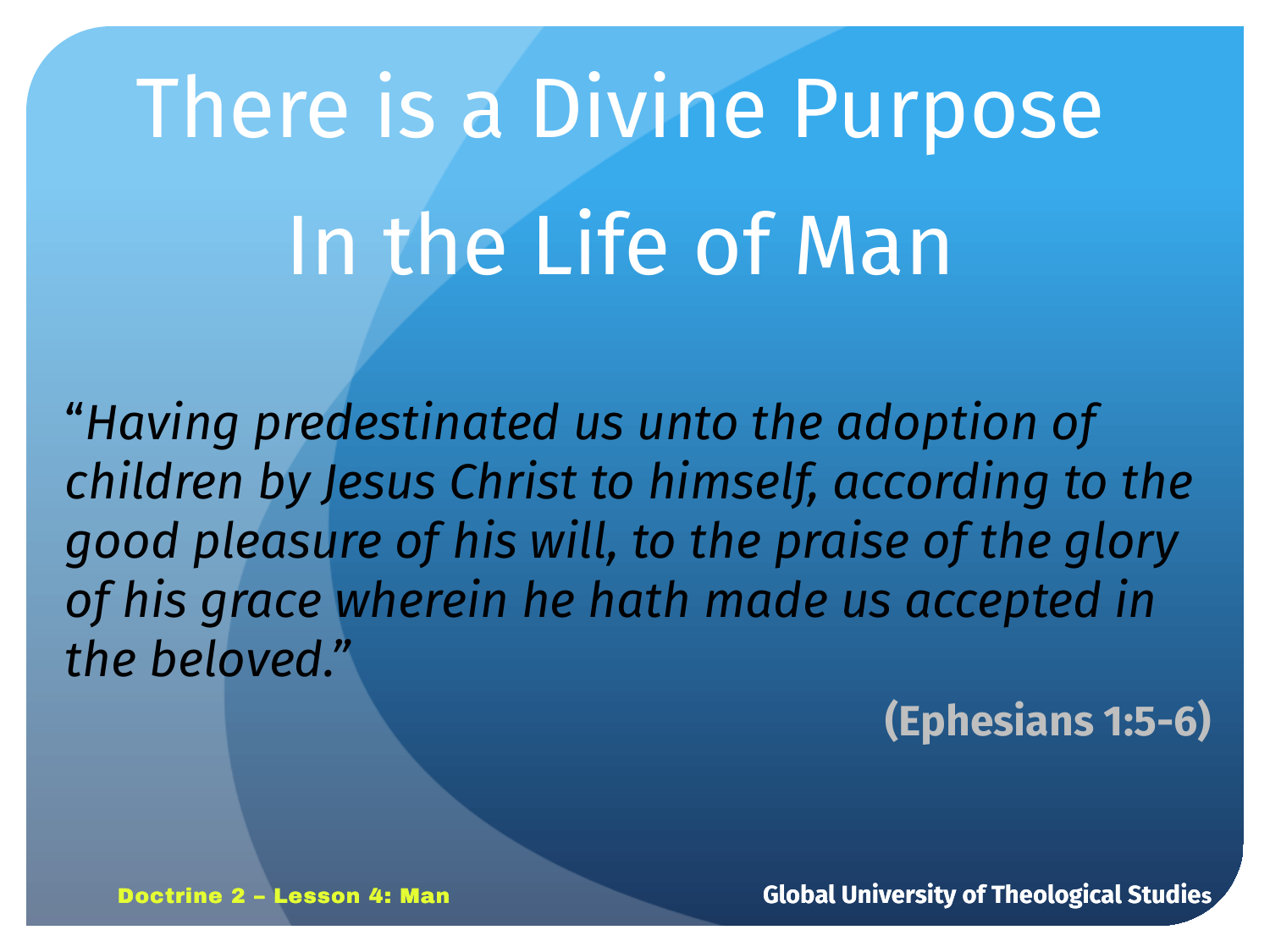

There is a Divine Purpose
In the Life of Man
“Having predestinated us unto the adoption of children by Jesus Christ to himself, according to the good pleasure of his will, to the praise of the glory of his grace wherein he hath made us accepted in the beloved.”
 (Ephesians 1:5-6)
Doctrine 2 – Lesson 4: Man  	                                   Global University of Theological Studies
Doctrine 2 – Lesson 4: Man  	                                   Global University of Theological Studies